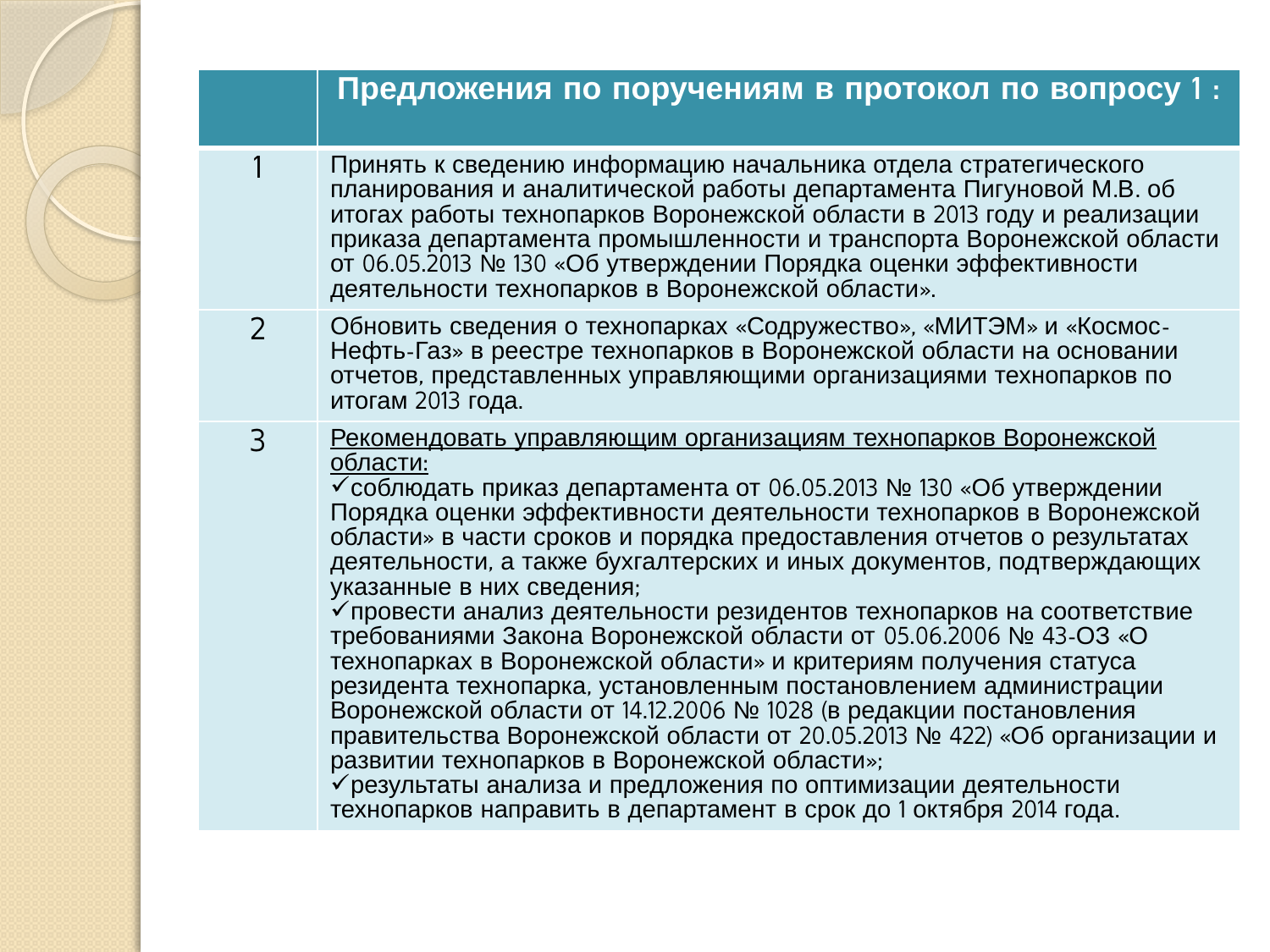

|  | Предложения по поручениям в протокол по вопросу 1 : |
| --- | --- |
| 1 | Принять к сведению информацию начальника отдела стратегического планирования и аналитической работы департамента Пигуновой М.В. об итогах работы технопарков Воронежской области в 2013 году и реализации приказа департамента промышленности и транспорта Воронежской области от 06.05.2013 № 130 «Об утверждении Порядка оценки эффективности деятельности технопарков в Воронежской области». |
| 2 | Обновить сведения о технопарках «Содружество», «МИТЭМ» и «Космос-Нефть-Газ» в реестре технопарков в Воронежской области на основании отчетов, представленных управляющими организациями технопарков по итогам 2013 года. |
| 3 | Рекомендовать управляющим организациям технопарков Воронежской области: соблюдать приказ департамента от 06.05.2013 № 130 «Об утверждении Порядка оценки эффективности деятельности технопарков в Воронежской области» в части сроков и порядка предоставления отчетов о результатах деятельности, а также бухгалтерских и иных документов, подтверждающих указанные в них сведения; провести анализ деятельности резидентов технопарков на соответствие требованиями Закона Воронежской области от 05.06.2006 № 43-ОЗ «О технопарках в Воронежской области» и критериям получения статуса резидента технопарка, установленным постановлением администрации Воронежской области от 14.12.2006 № 1028 (в редакции постановления правительства Воронежской области от 20.05.2013 № 422) «Об организации и развитии технопарков в Воронежской области»; результаты анализа и предложения по оптимизации деятельности технопарков направить в департамент в срок до 1 октября 2014 года. |